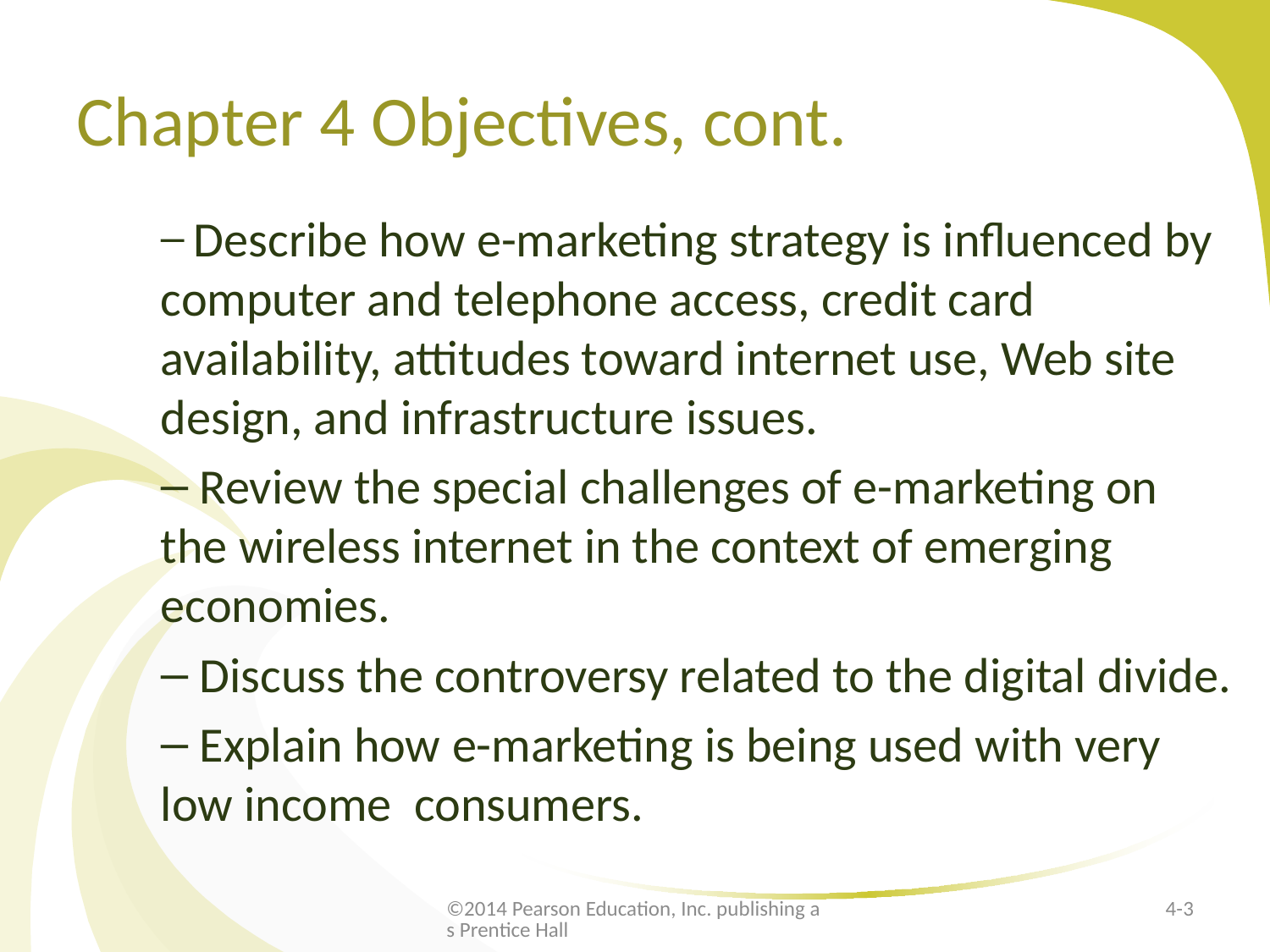

# Chapter 4 Objectives, cont.
 Describe how e-marketing strategy is influenced by computer and telephone access, credit card availability, attitudes toward internet use, Web site design, and infrastructure issues.
 Review the special challenges of e-marketing on the wireless internet in the context of emerging economies.
 Discuss the controversy related to the digital divide.
 Explain how e-marketing is being used with very low income  consumers.
©2014 Pearson Education, Inc. publishing as Prentice Hall
4-3